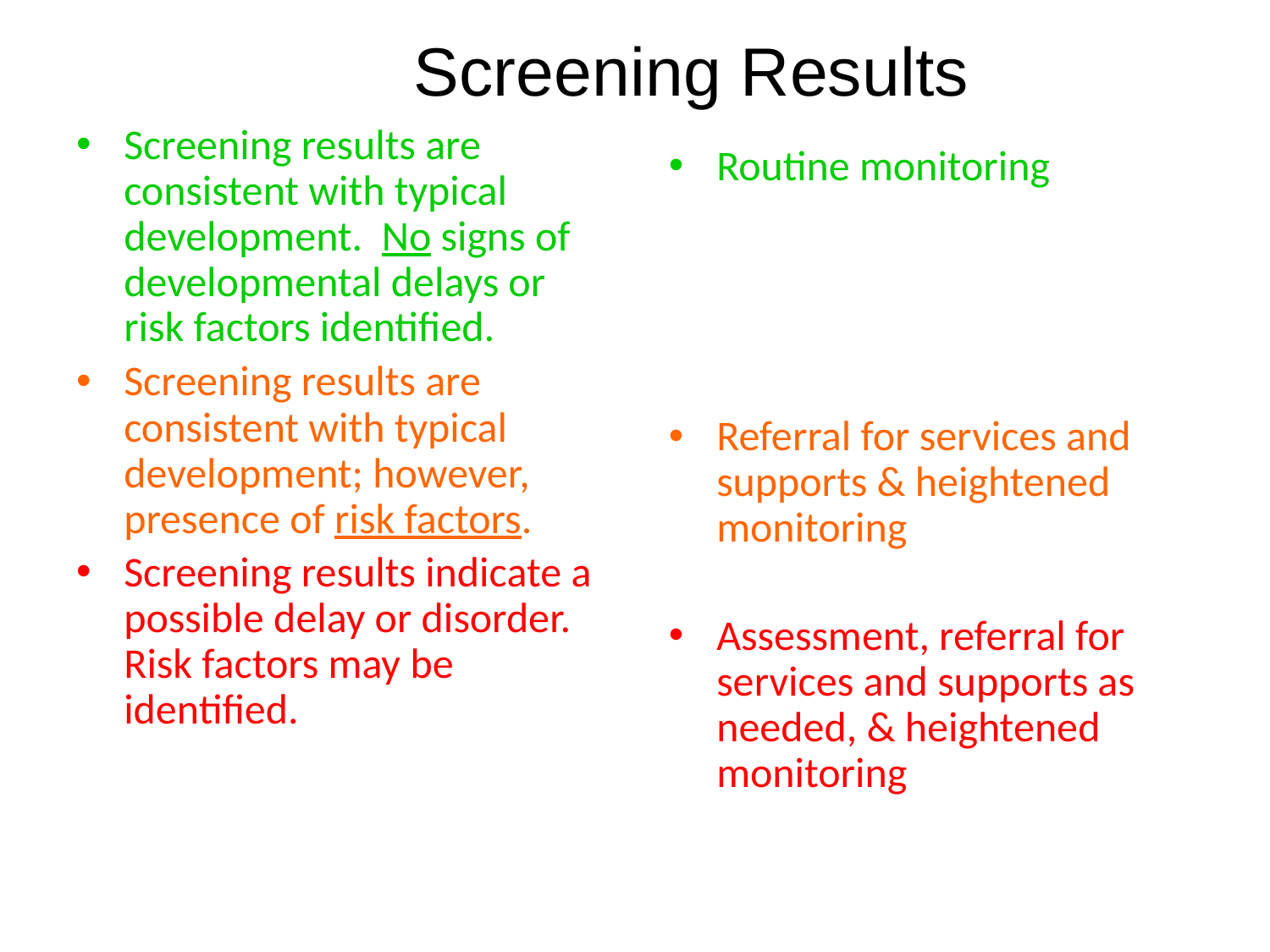

# Screening Results
Screening results are consistent with typical development.  No signs of developmental delays or risk factors identified.
Screening results are consistent with typical development; however, presence of risk factors.
Screening results indicate a possible delay or disorder.  Risk factors may be identified.

Routine monitoring

Referral for services and supports & heightened monitoring

Assessment, referral for services and supports as needed, & heightened monitoring